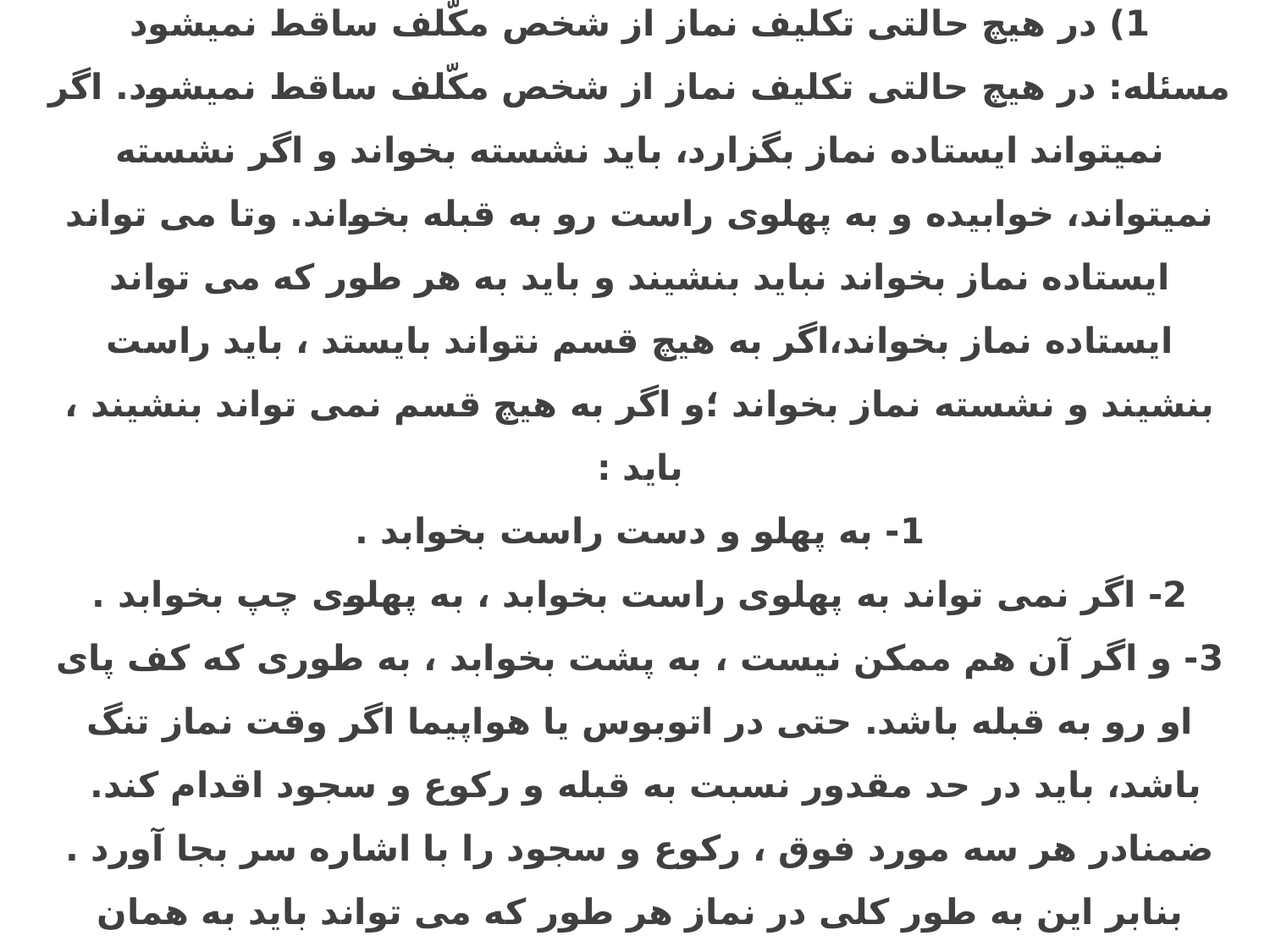

3/15-نمازوعبادات بیماران
1) در هیچ حالتی تکلیف نماز از شخص مکّلف ساقط نمی‏شود
مسئله: در هیچ حالتی تکلیف نماز از شخص مکّلف ساقط نمی‏شود. اگر نمی‏تواند ایستاده نماز بگزارد، باید نشسته بخواند و اگر نشسته نمی‏تواند، خوابیده و به پهلوی راست رو به قبله بخواند. وتا می تواند ایستاده نماز بخواند نباید بنشیند و باید به هر طور که می تواند ایستاده نماز بخواند،اگر به هیچ قسم نتواند بایستد ، باید راست بنشیند و نشسته نماز بخواند ؛و اگر به هیچ قسم نمی تواند بنشیند ، باید :
1- به پهلو و دست راست بخوابد .
2- اگر نمی تواند به پهلوی راست بخوابد ، به پهلوی چپ بخوابد .
3- و اگر آن هم ممکن نیست ، به پشت بخوابد ، به طوری که کف پای او رو به قبله باشد. حتی در اتوبوس یا هواپیما اگر وقت نماز تنگ باشد، باید در حد مقدور نسبت به قبله و رکوع و سجود اقدام کند.
ضمنادر هر سه مورد فوق ، رکوع و سجود را با اشاره سر بجا آورد .
بنابر این به طور کلی در نماز هر طور که می تواند باید به همان صورت نماز بخواند و در بین نماز نیز به هر اندازه که می تواند باید به همین صورت عمل کند .